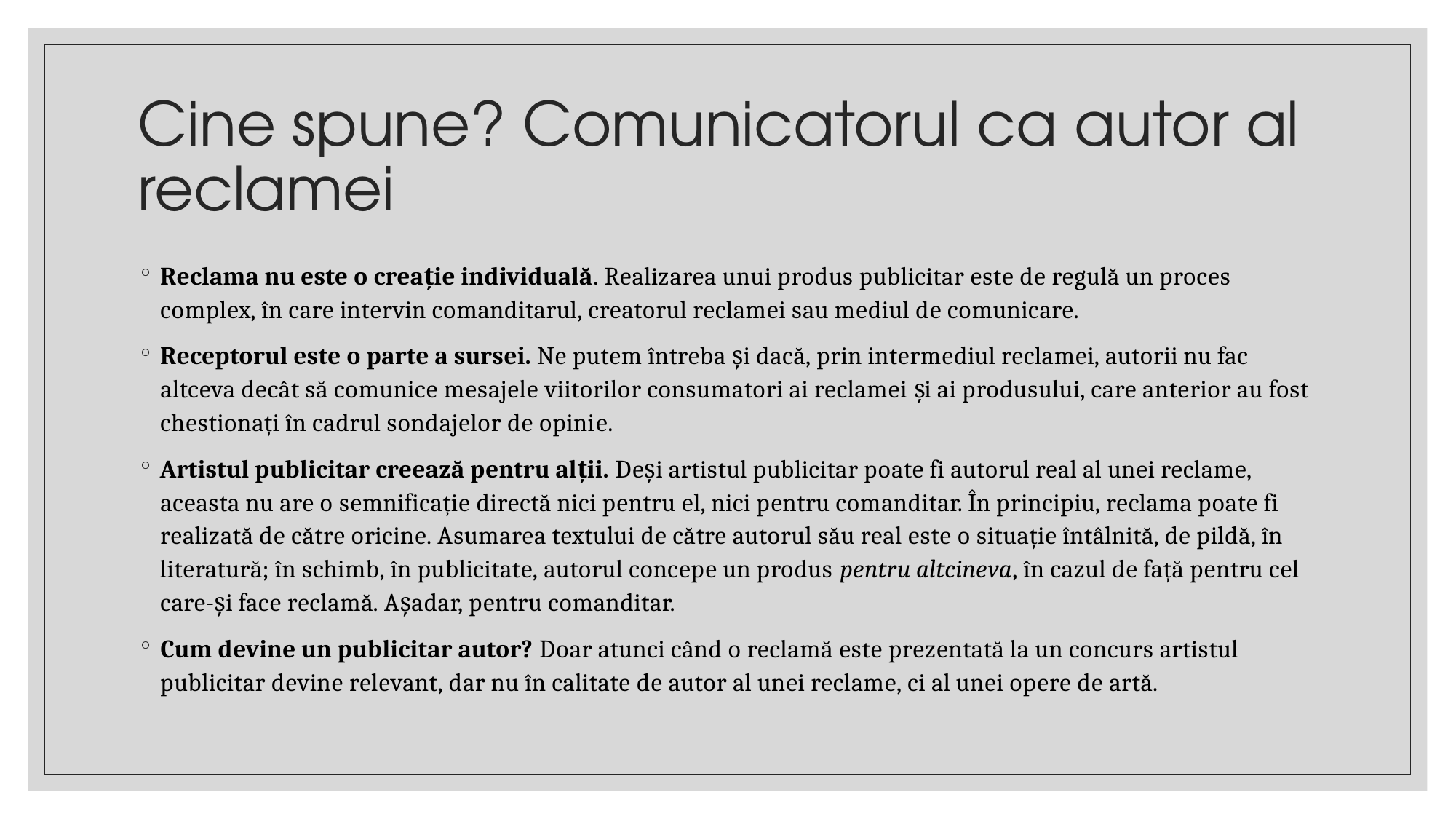

# Cine spune? Comunicatorul ca autor al reclamei
Reclama nu este o creație individuală. Realizarea unui produs publicitar este de regulă un proces complex, în care intervin comanditarul, creatorul reclamei sau mediul de comunicare.
Receptorul este o parte a sursei. Ne putem întreba și dacă, prin intermediul reclamei, autorii nu fac altceva decât să comunice mesajele viitorilor consumatori ai reclamei și ai produsului, care anterior au fost chestionaţi în cadrul sondajelor de opinie.
Artistul publicitar creează pentru alții. Deși artistul publicitar poate fi autorul real al unei reclame, aceasta nu are o semnificaţie directă nici pentru el, nici pentru comanditar. În principiu, reclama poate fi realizată de către oricine. Asumarea textului de către autorul său real este o situaţie întâlnită, de pildă, în literatură; în schimb, în publicitate, autorul concepe un produs pentru altcineva, în cazul de faţă pentru cel care-și face reclamă. Așadar, pentru comanditar.
Cum devine un publicitar autor? Doar atunci când o reclamă este prezentată la un concurs artistul publicitar devine relevant, dar nu în calitate de autor al unei reclame, ci al unei opere de artă.